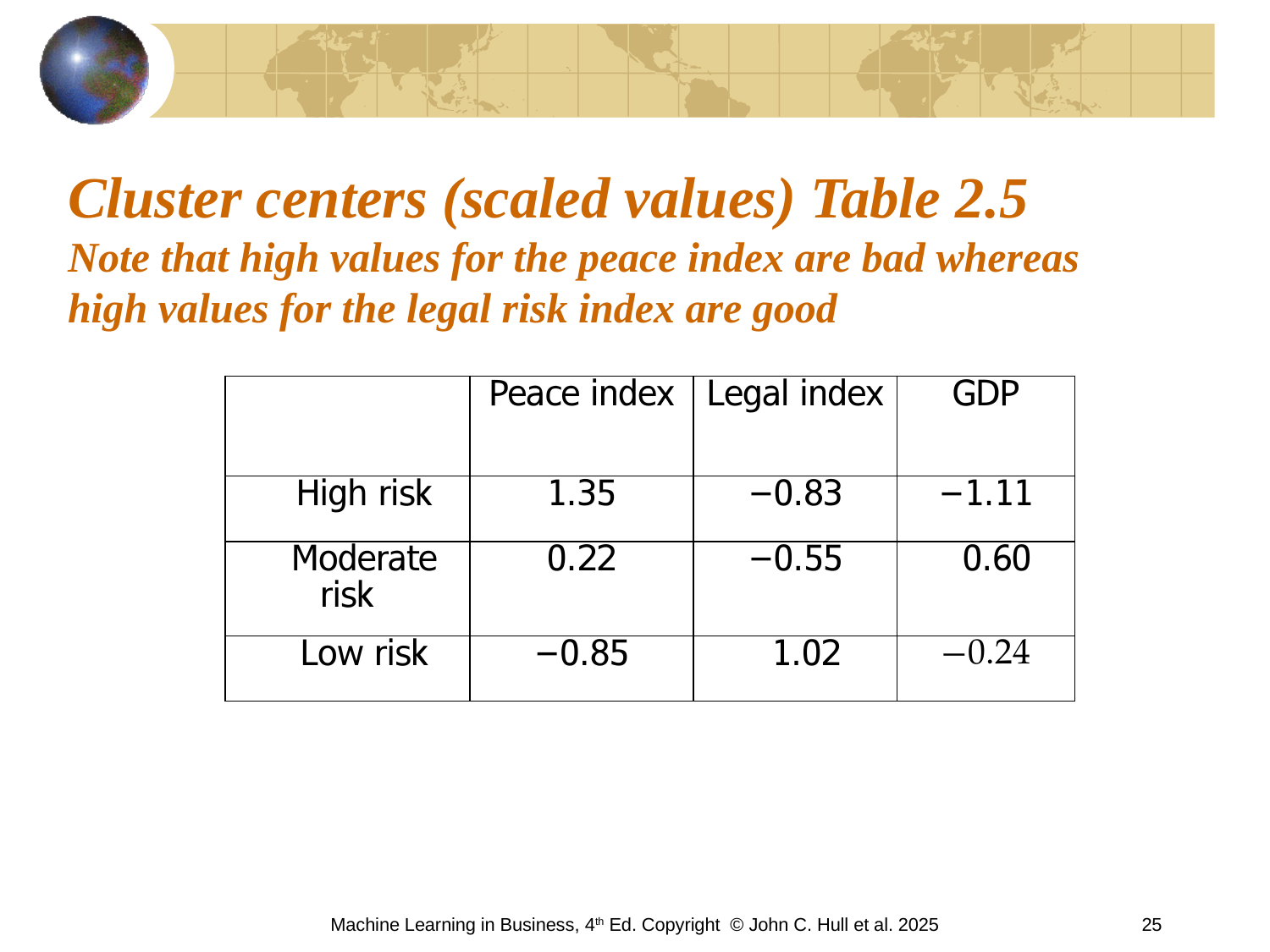

# Cluster centers (scaled values) Table 2.5 Note that high values for the peace index are bad whereas high values for the legal risk index are good
|  | Peace index | Legal index | GDP |
| --- | --- | --- | --- |
| High risk | 1.35 | −0.83 | −1.11 |
| Moderate risk | 0.22 | −0.55 | 0.60 |
| Low risk | −0.85 | 1.02 | −0.24 |

Machine Learning in Business, 4th Ed. Copyright  © John C. Hull et al. 2025
25